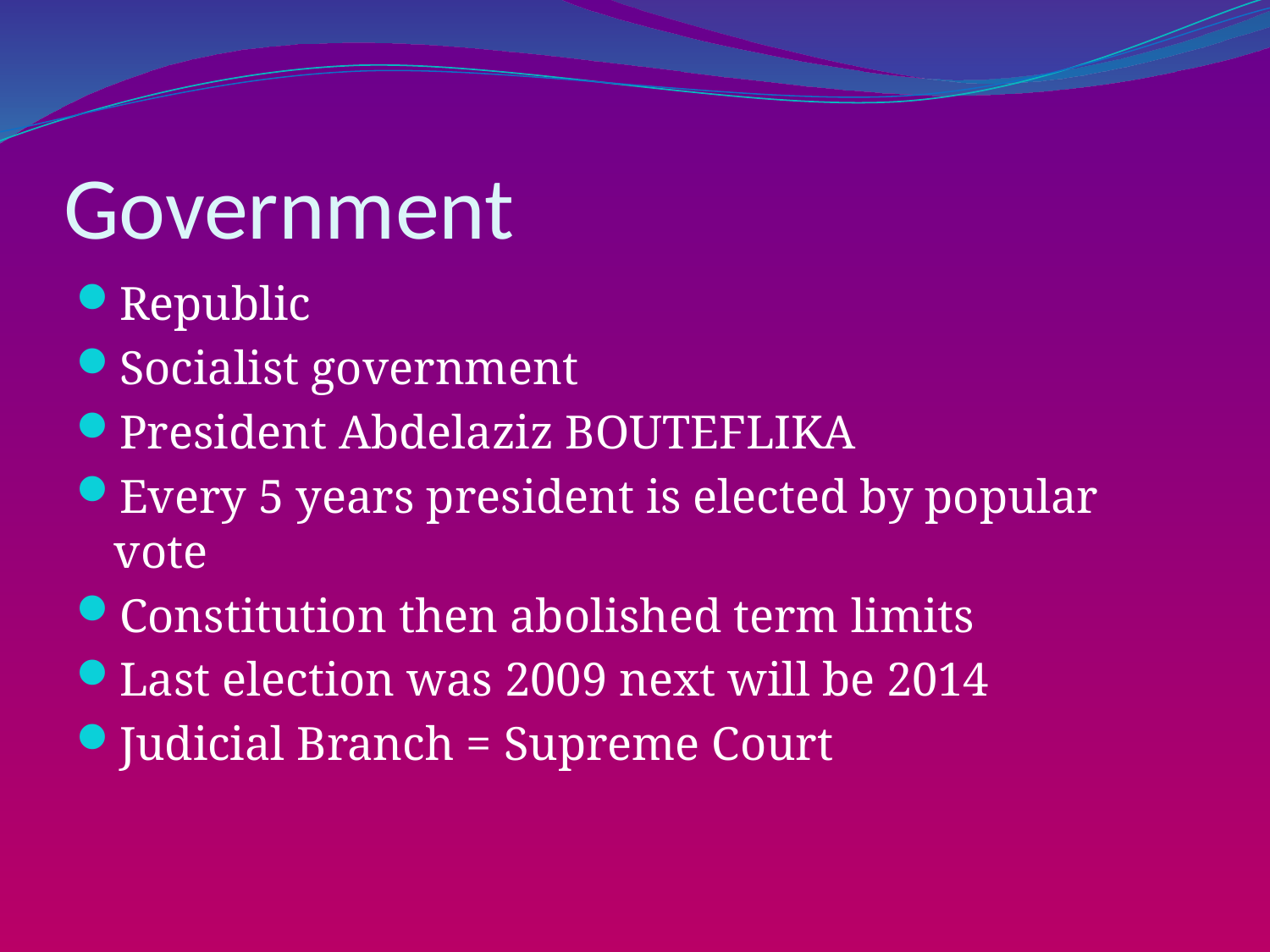

# Government
Republic
Socialist government
President Abdelaziz BOUTEFLIKA
Every 5 years president is elected by popular vote
Constitution then abolished term limits
Last election was 2009 next will be 2014
Judicial Branch = Supreme Court